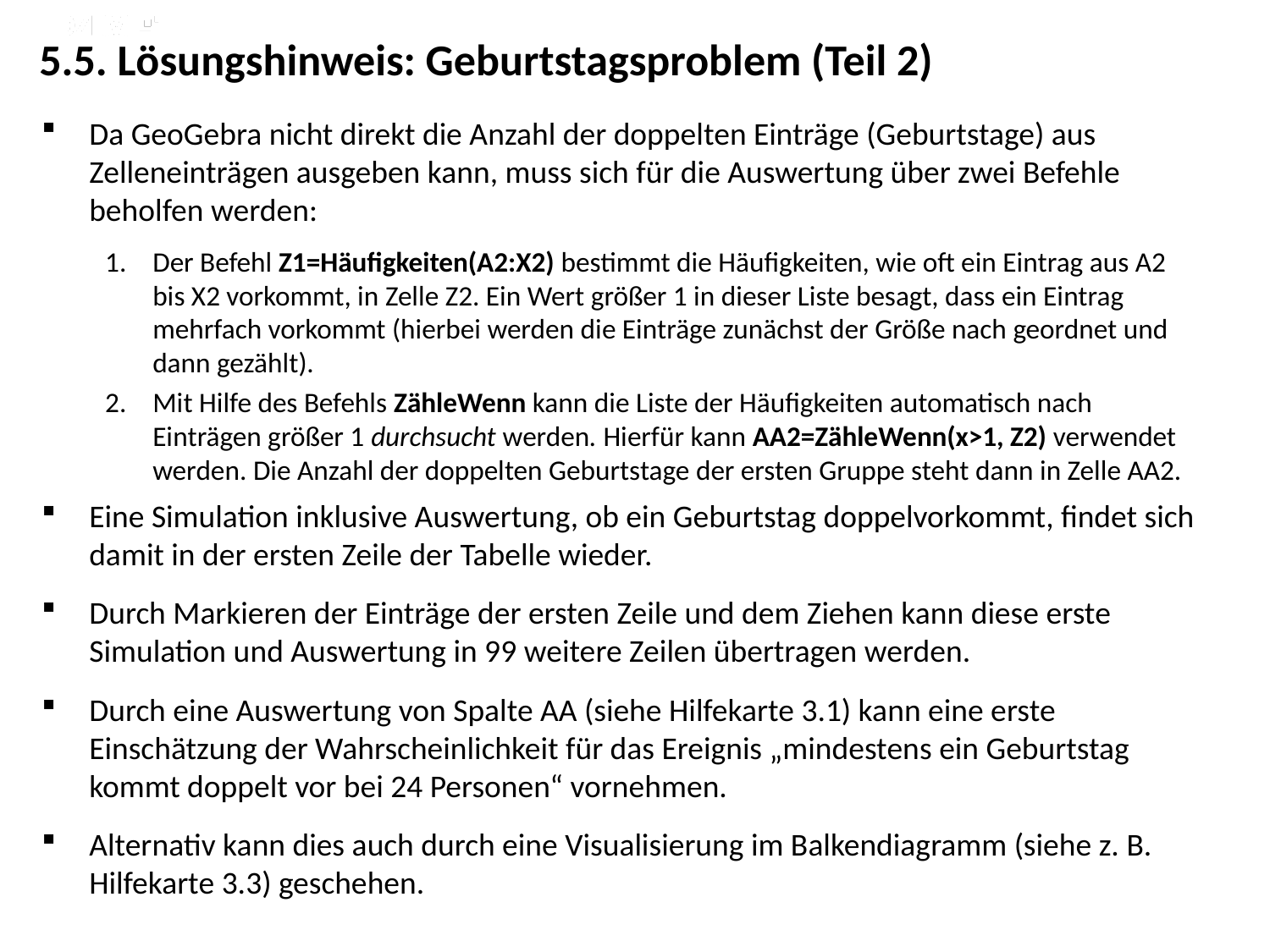

# 5.5. Lösungshinweis: Geburtstagsproblem (Teil 2)
Da GeoGebra nicht direkt die Anzahl der doppelten Einträge (Geburtstage) aus Zelleneinträgen ausgeben kann, muss sich für die Auswertung über zwei Befehle beholfen werden:
Der Befehl Z1=Häufigkeiten(A2:X2) bestimmt die Häufigkeiten, wie oft ein Eintrag aus A2 bis X2 vorkommt, in Zelle Z2. Ein Wert größer 1 in dieser Liste besagt, dass ein Eintrag mehrfach vorkommt (hierbei werden die Einträge zunächst der Größe nach geordnet und dann gezählt).
Mit Hilfe des Befehls ZähleWenn kann die Liste der Häufigkeiten automatisch nach Einträgen größer 1 durchsucht werden. Hierfür kann AA2=ZähleWenn(x>1, Z2) verwendet werden. Die Anzahl der doppelten Geburtstage der ersten Gruppe steht dann in Zelle AA2.
Eine Simulation inklusive Auswertung, ob ein Geburtstag doppelvorkommt, findet sich damit in der ersten Zeile der Tabelle wieder.
Durch Markieren der Einträge der ersten Zeile und dem Ziehen kann diese erste Simulation und Auswertung in 99 weitere Zeilen übertragen werden.
Durch eine Auswertung von Spalte AA (siehe Hilfekarte 3.1) kann eine erste Einschätzung der Wahrscheinlichkeit für das Ereignis „mindestens ein Geburtstag kommt doppelt vor bei 24 Personen“ vornehmen.
Alternativ kann dies auch durch eine Visualisierung im Balkendiagramm (siehe z. B. Hilfekarte 3.3) geschehen.